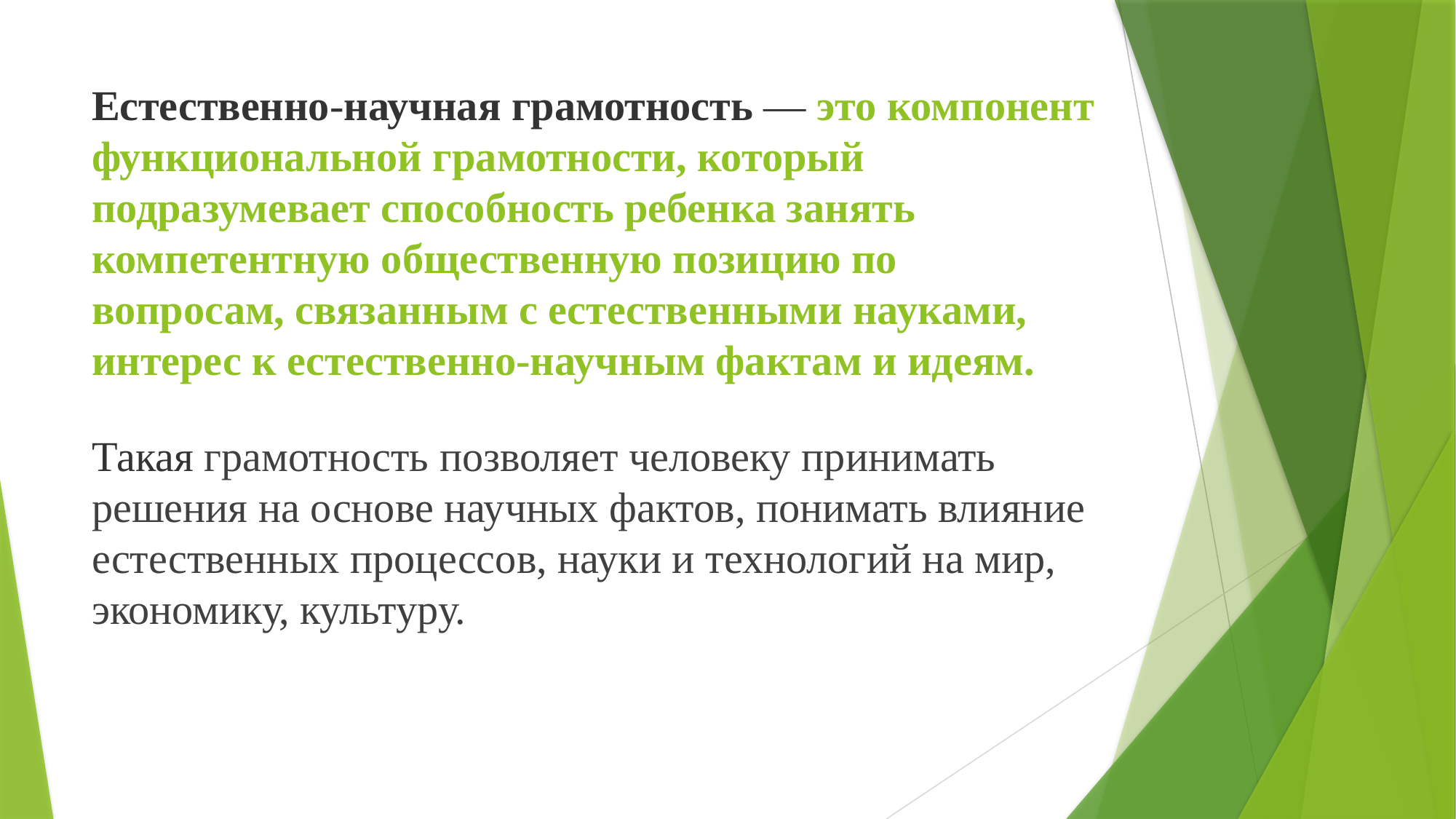

# Естественно-научная грамотность — это компонент функциональной грамотности, который подразумевает способность ребенка занять компетентную общественную позицию по вопросам, связанным с естественными науками, интерес к естественно-научным фактам и идеям.
Такая грамотность позволяет человеку принимать решения на основе научных фактов, понимать влияние естественных процессов, науки и технологий на мир, экономику, культуру.